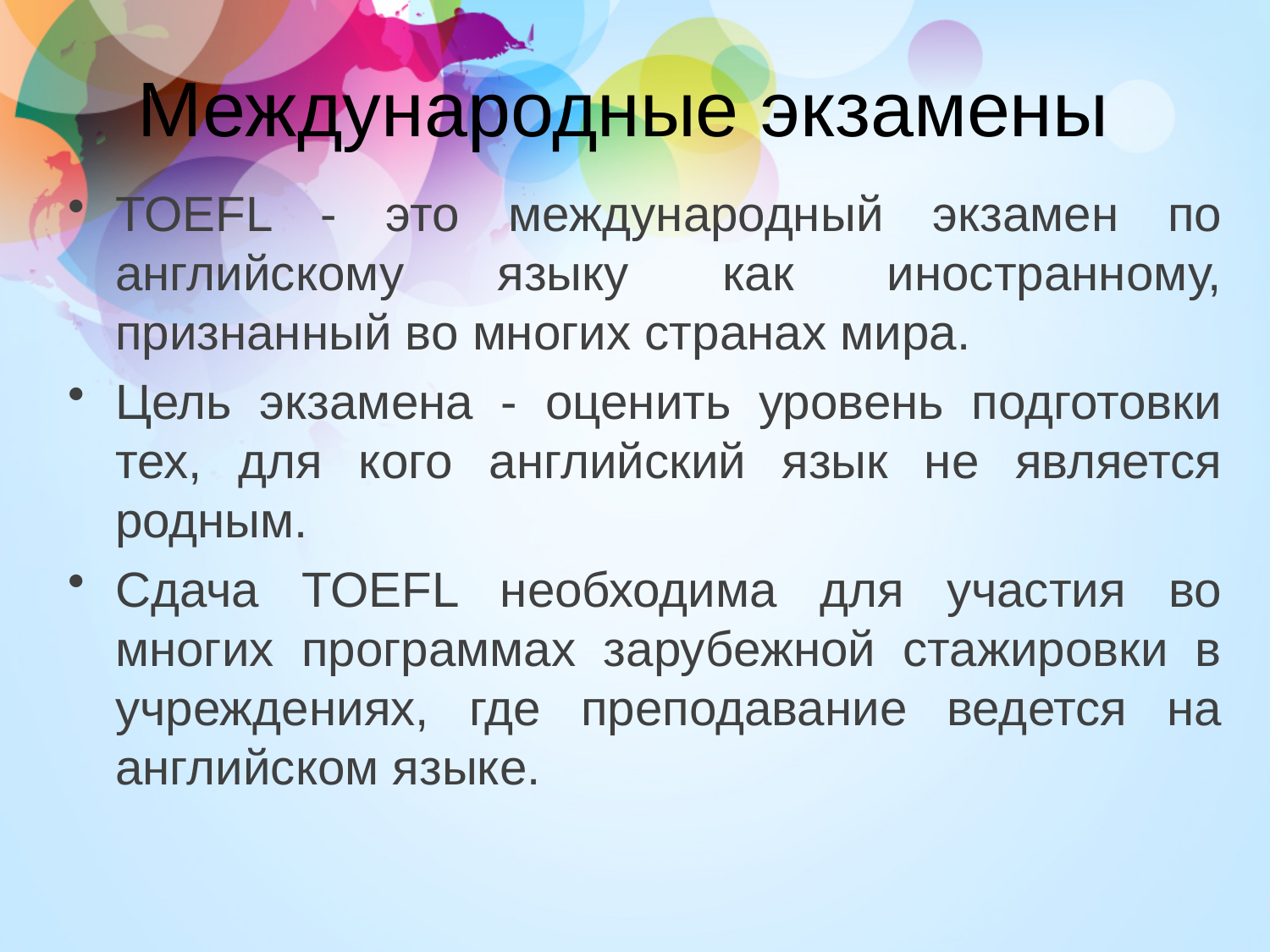

# Международные экзамены
TOEFL - это международный экзамен по английскому языку как иностранному, признанный во многих странах мира.
Цель экзамена - оценить уровень подготовки тех, для кого английский язык не является родным.
Cдача TOEFL необходима для участия во многих программах зарубежной стажировки в учреждениях, где преподавание ведется на английском языке.